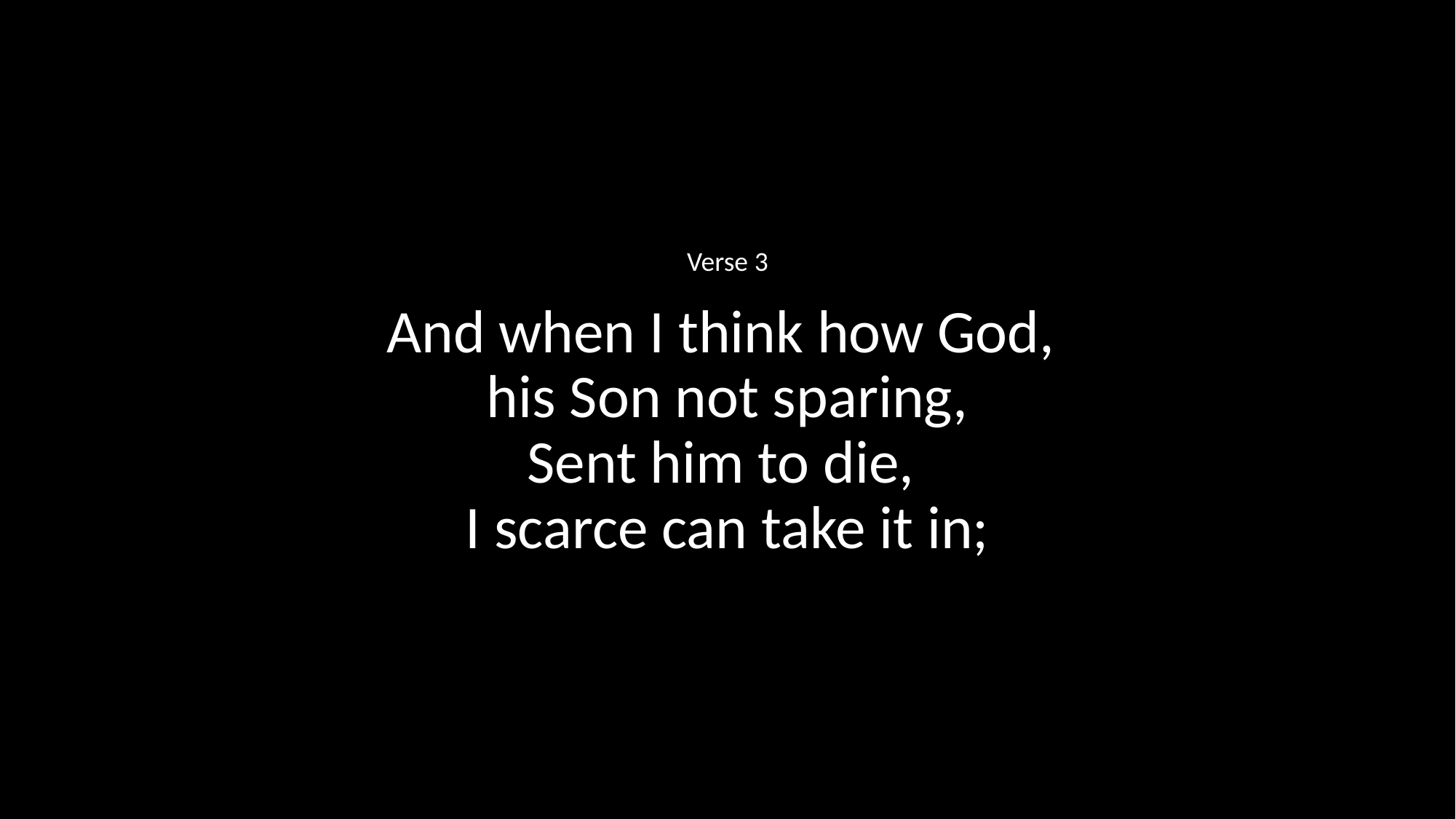

# 3
Verse 3
And when I think how God,
his Son not sparing,
Sent him to die,
I scarce can take it in;